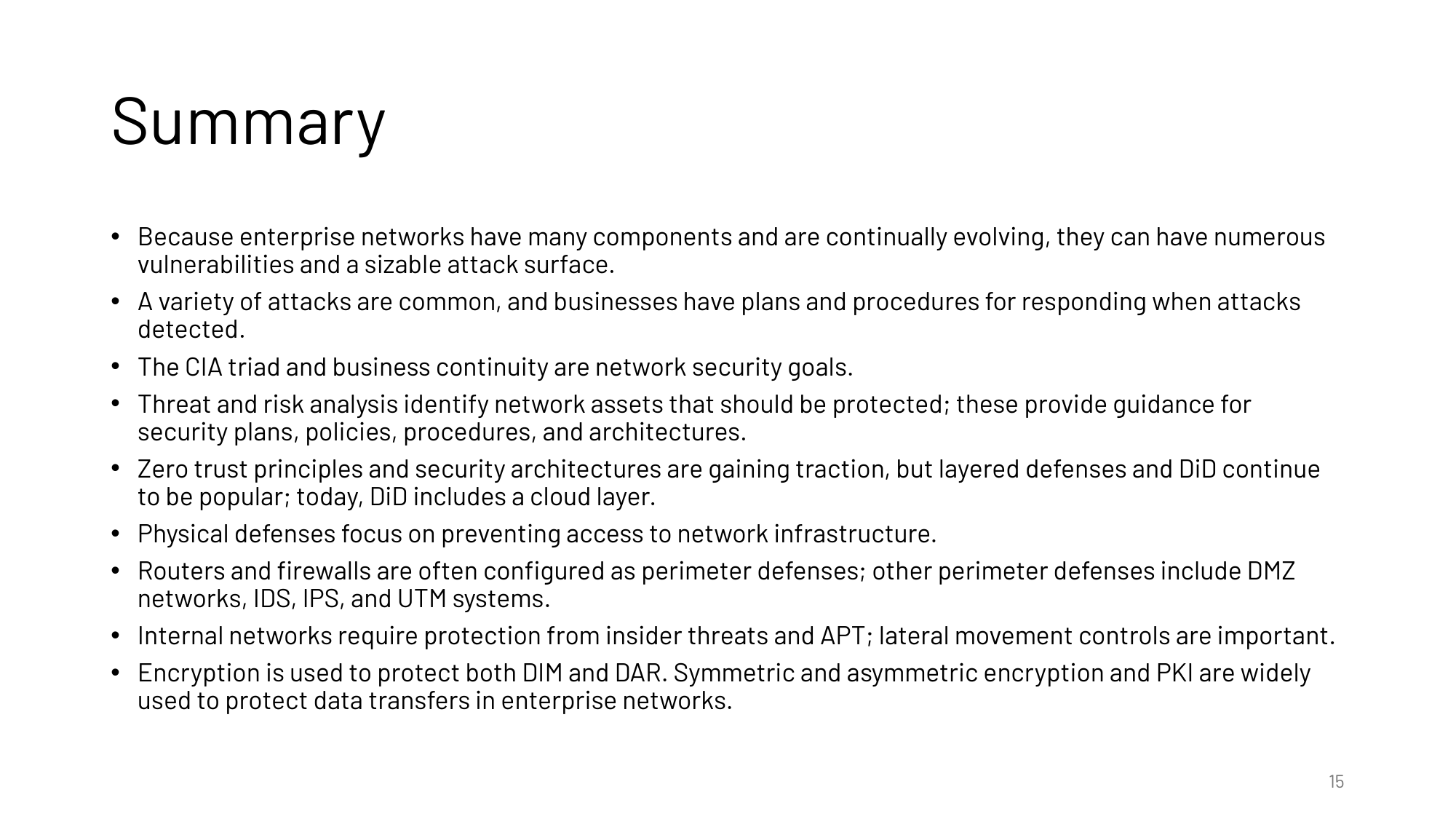

# Summary
Because enterprise networks have many components and are continually evolving, they can have numerous vulnerabilities and a sizable attack surface.
A variety of attacks are common, and businesses have plans and procedures for responding when attacks detected.
The CIA triad and business continuity are network security goals.
Threat and risk analysis identify network assets that should be protected; these provide guidance for security plans, policies, procedures, and architectures.
Zero trust principles and security architectures are gaining traction, but layered defenses and DiD continue to be popular; today, DiD includes a cloud layer.
Physical defenses focus on preventing access to network infrastructure.
Routers and firewalls are often configured as perimeter defenses; other perimeter defenses include DMZ networks, IDS, IPS, and UTM systems.
Internal networks require protection from insider threats and APT; lateral movement controls are important.
Encryption is used to protect both DIM and DAR. Symmetric and asymmetric encryption and PKI are widely used to protect data transfers in enterprise networks.

15